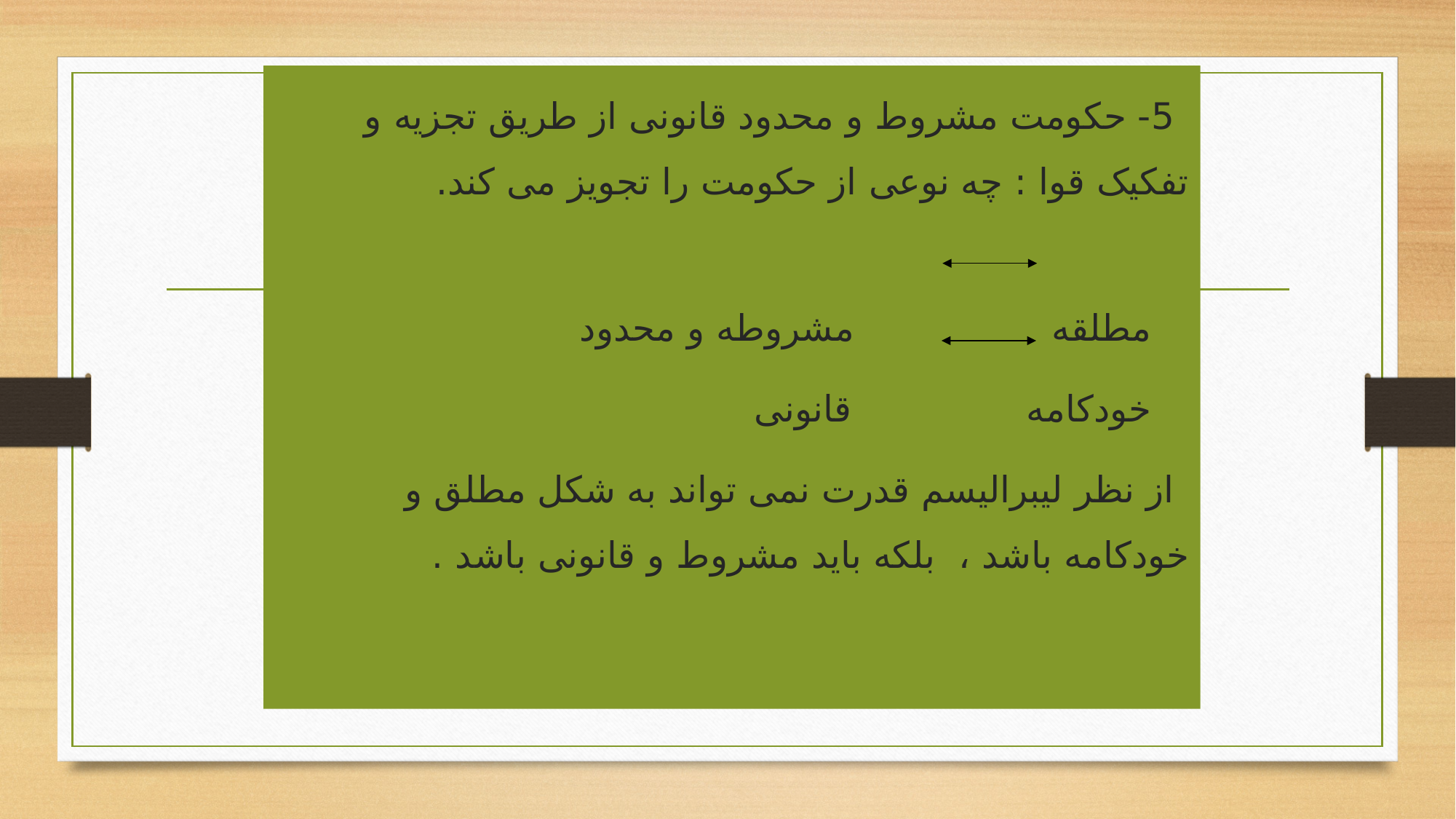

5- حکومت مشروط و محدود قانونی از طریق تجزیه و تفکیک قوا : چه نوعی از حکومت را تجویز می کند.
  مطلقه                 مشروطه و محدود
  خودکامه               قانونی
از نظر لیبرالیسم قدرت نمی تواند به شکل مطلق و خودکامه باشد ،  بلکه باید مشروط و قانونی باشد .